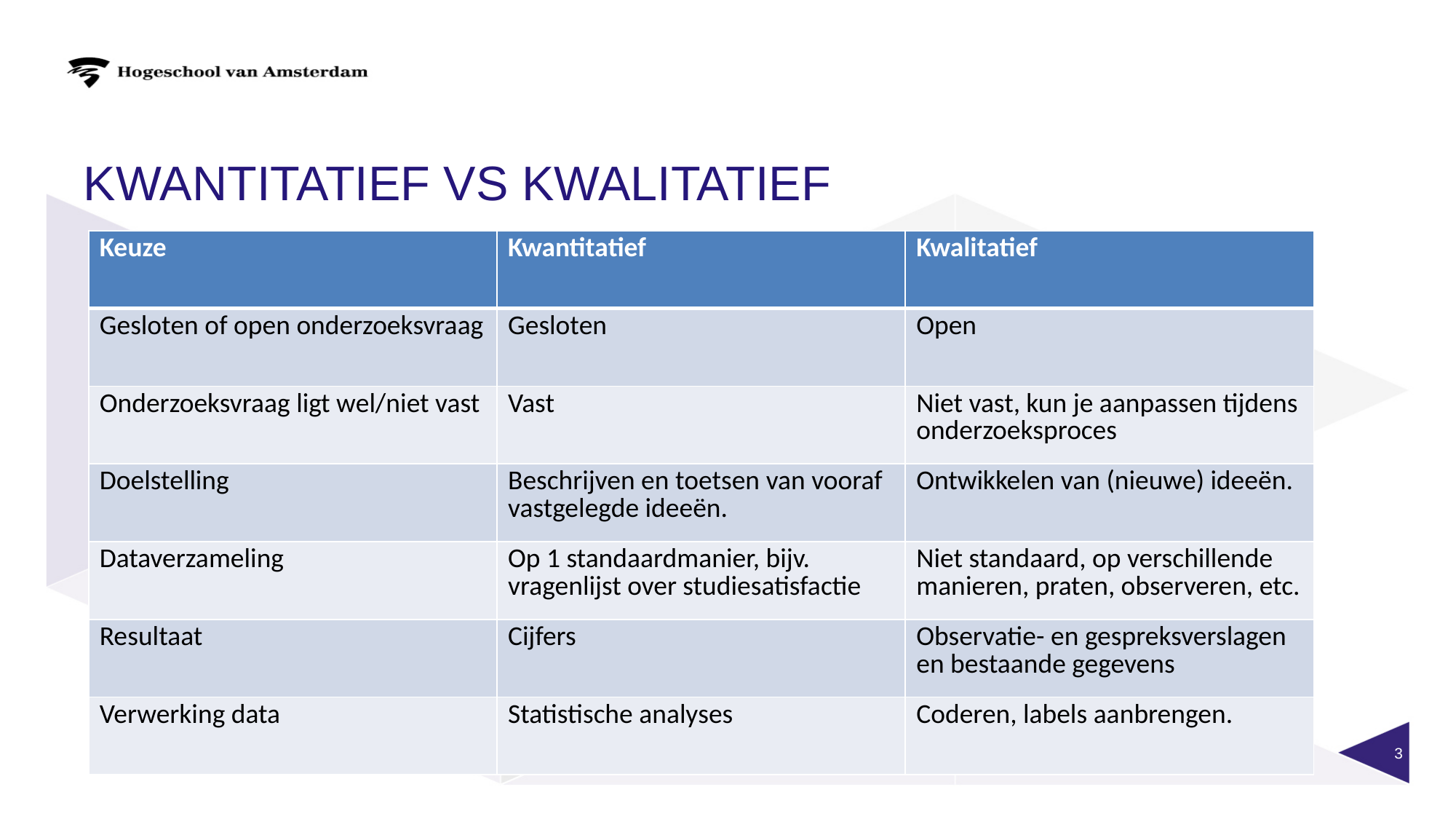

# Kwantitatief vs kwalitatief
| Keuze | Kwantitatief | Kwalitatief |
| --- | --- | --- |
| Gesloten of open onderzoeksvraag | Gesloten | Open |
| Onderzoeksvraag ligt wel/niet vast | Vast | Niet vast, kun je aanpassen tijdens onderzoeksproces |
| Doelstelling | Beschrijven en toetsen van vooraf vastgelegde ideeën. | Ontwikkelen van (nieuwe) ideeën. |
| Dataverzameling | Op 1 standaardmanier, bijv. vragenlijst over studiesatisfactie | Niet standaard, op verschillende manieren, praten, observeren, etc. |
| Resultaat | Cijfers | Observatie- en gespreksverslagen en bestaande gegevens |
| Verwerking data | Statistische analyses | Coderen, labels aanbrengen. |

3